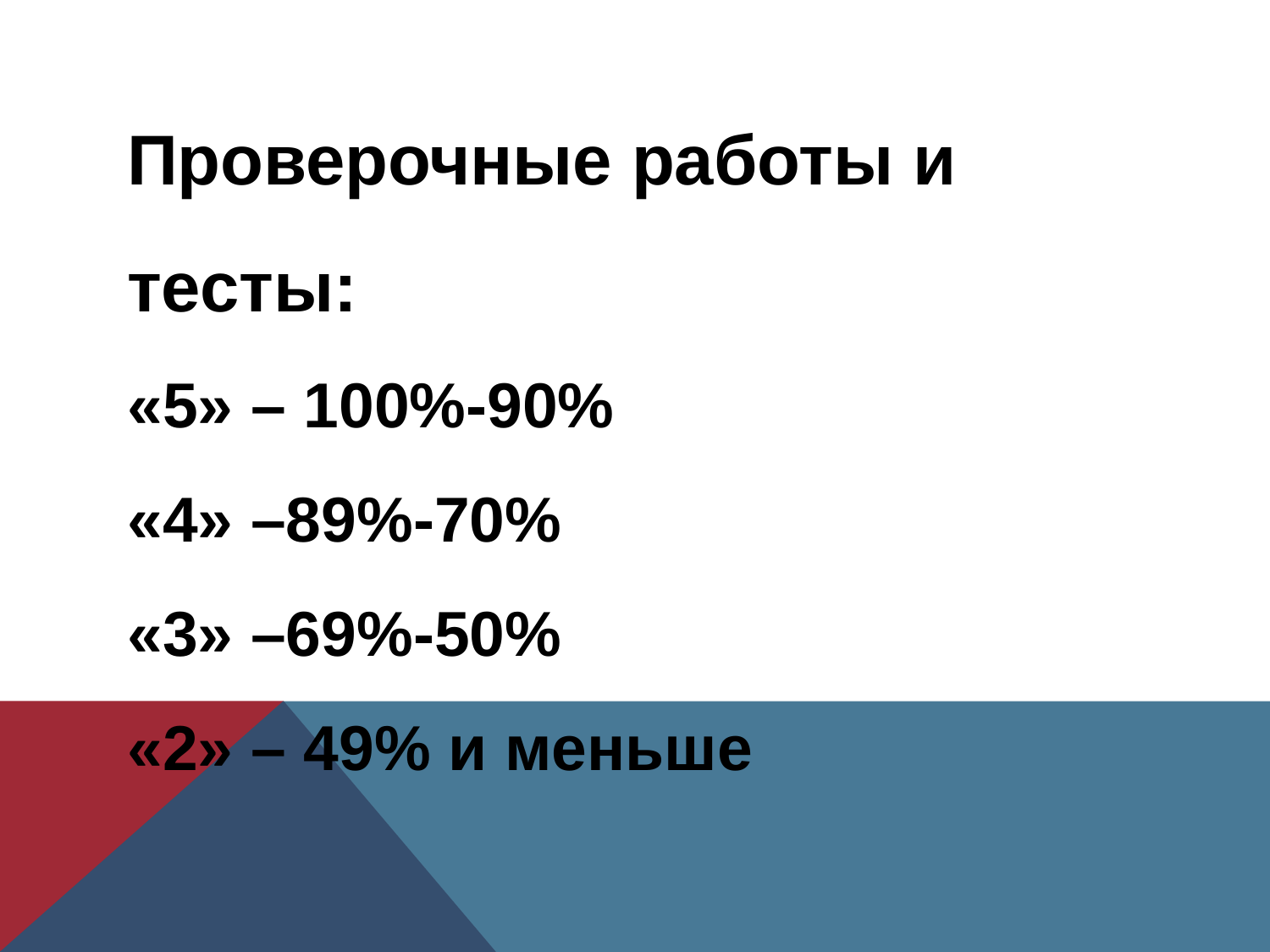

Проверочные работы и тесты:
«5» – 100%-90%
«4» –89%-70%
«3» –69%-50%
«2» – 49% и меньше